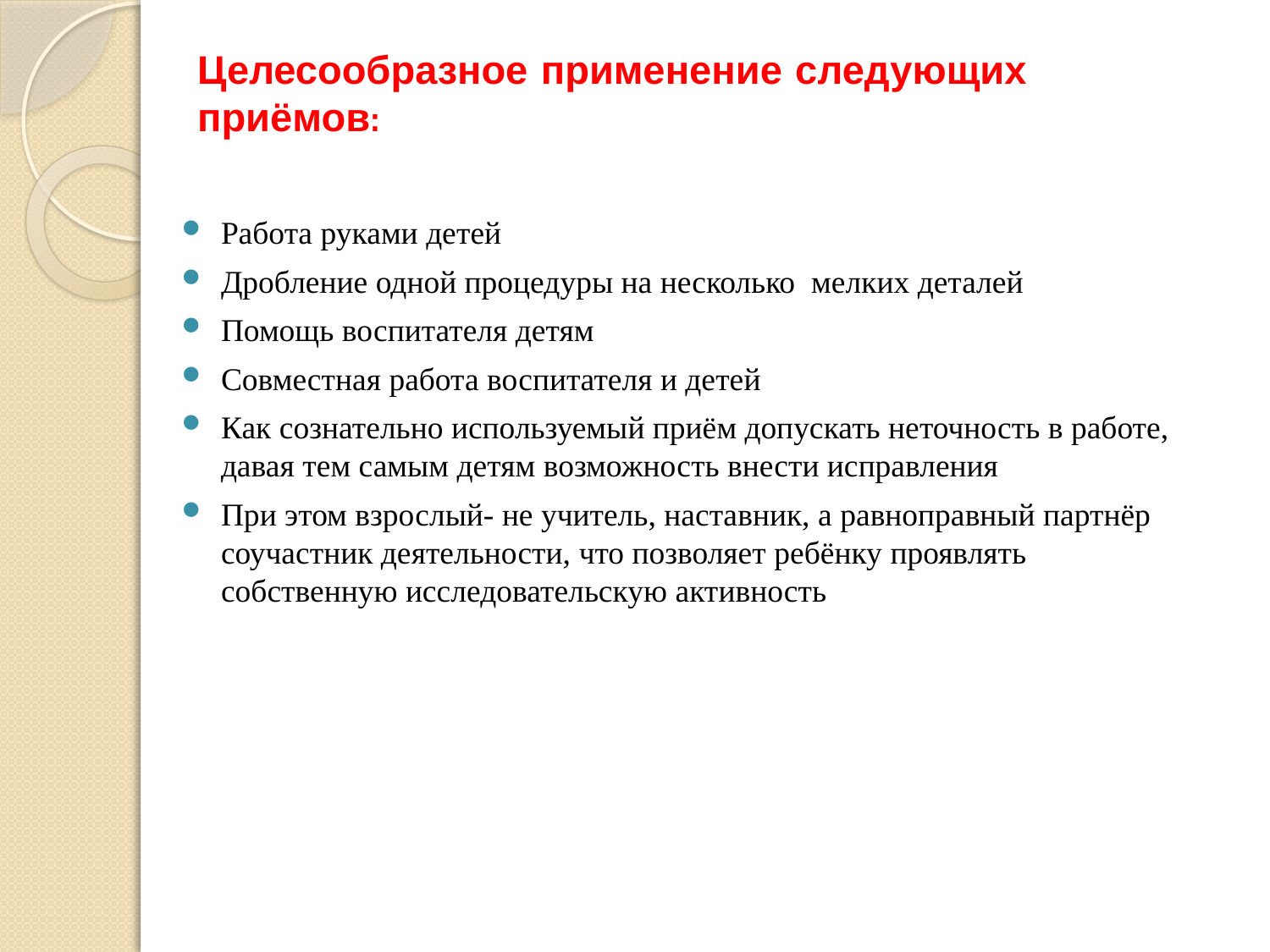

# Целесообразное применение следующих приёмов:
Работа руками детей
Дробление одной процедуры на несколько  мелких деталей
Помощь воспитателя детям
Совместная работа воспитателя и детей
Как сознательно используемый приём допускать неточность в работе, давая тем самым детям возможность внести исправления
При этом взрослый- не учитель, наставник, а равноправный партнёр соучастник деятельности, что позволяет ребёнку проявлять собственную исследовательскую активность